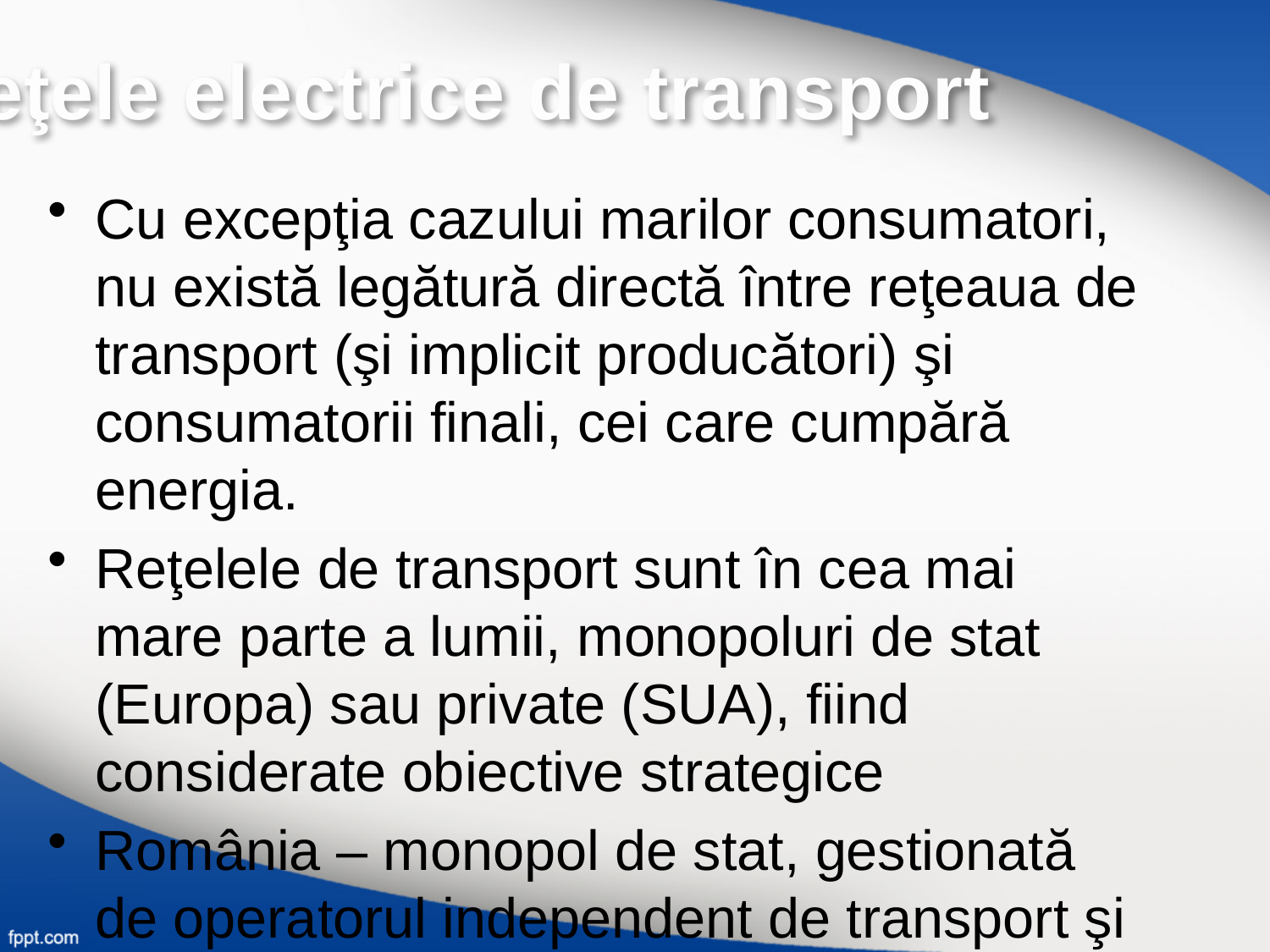

Reţele electrice de transport
Cu excepţia cazului marilor consumatori, nu există legătură directă între reţeaua de transport (şi implicit producători) şi consumatorii finali, cei care cumpără energia.
Reţelele de transport sunt în cea mai mare parte a lumii, monopoluri de stat (Europa) sau private (SUA), fiind considerate obiective strategice
România – monopol de stat, gestionată de operatorul independent de transport şi sistem Transelectrica